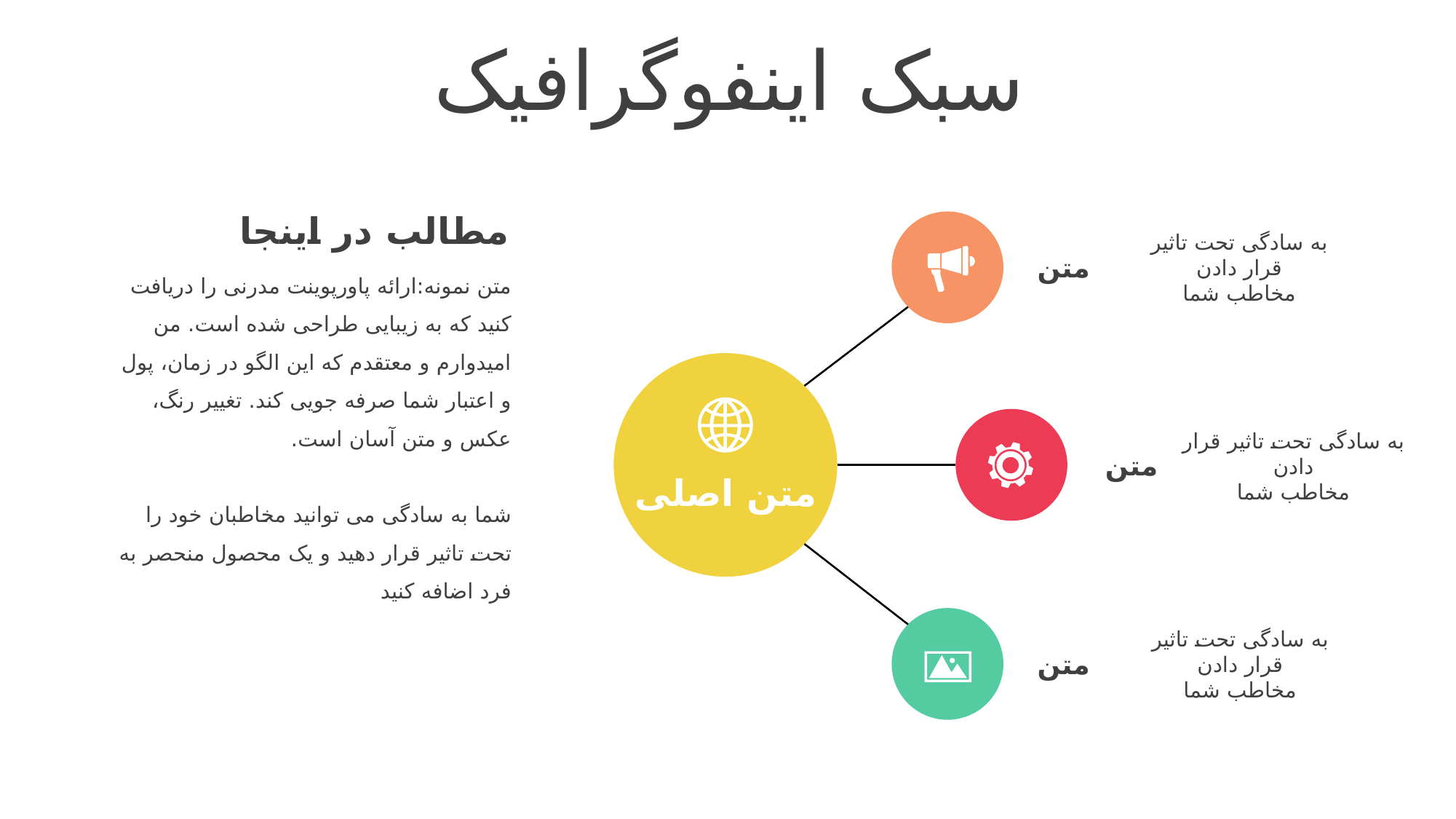

سبک اینفوگرافیک
مطالب در اینجا
متن نمونه:ارائه پاورپوینت مدرنی را دریافت کنید که به زیبایی طراحی شده است. من امیدوارم و معتقدم که این الگو در زمان، پول و اعتبار شما صرفه جویی کند. تغییر رنگ، عکس و متن آسان است.

شما به سادگی می توانید مخاطبان خود را تحت تاثیر قرار دهید و یک محصول منحصر به فرد اضافه کنید

به سادگی تحت تاثیر قرار دادن
مخاطب شما
متن

به سادگی تحت تاثیر قرار دادن
مخاطب شما

متن
متن اصلی

به سادگی تحت تاثیر قرار دادن
مخاطب شما
متن